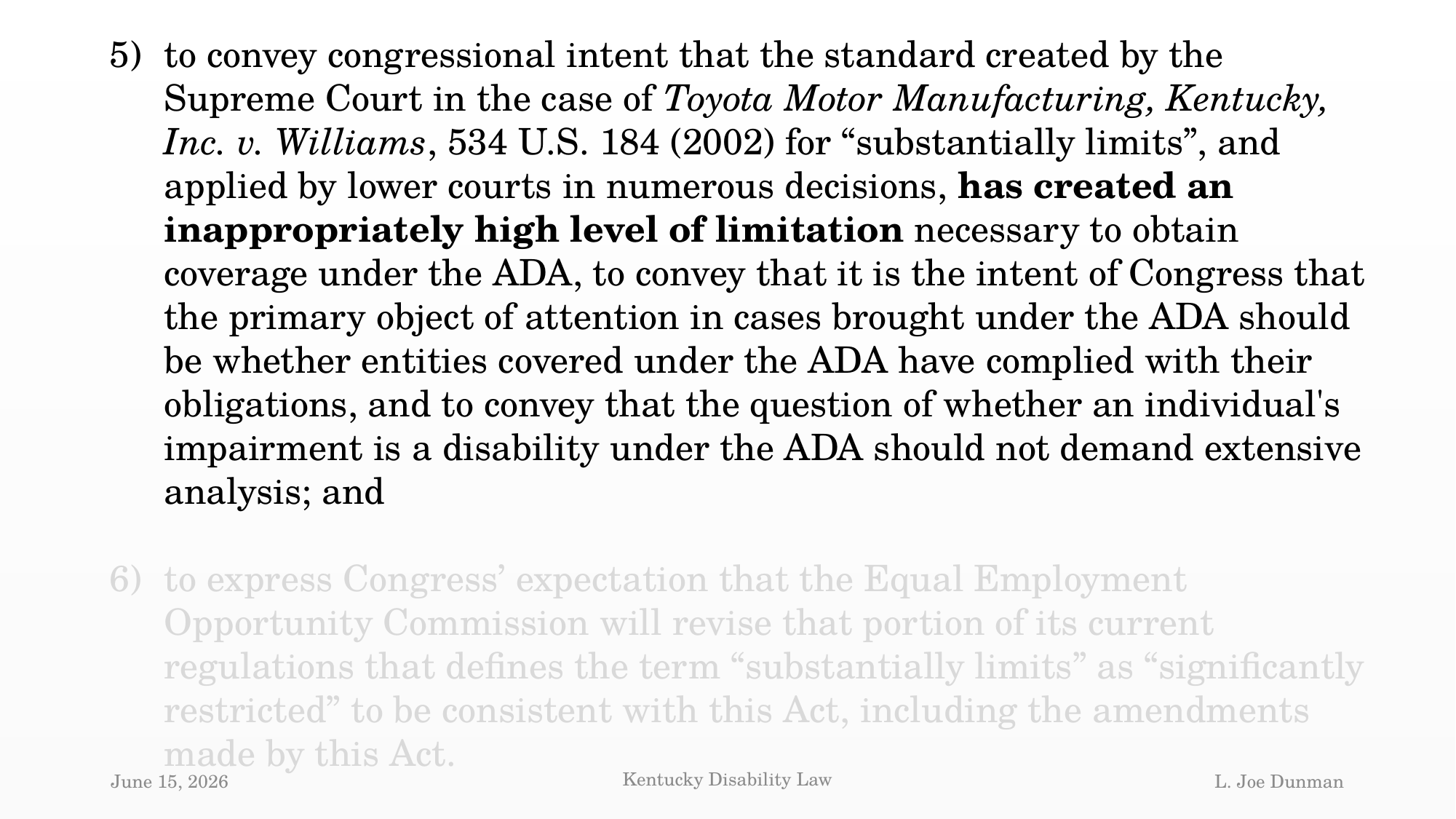

to convey congressional intent that the standard created by the Supreme Court in the case of Toyota Motor Manufacturing, Kentucky, Inc. v. Williams, 534 U.S. 184 (2002) for “substantially limits”, and applied by lower courts in numerous decisions, has created an inappropriately high level of limitation necessary to obtain coverage under the ADA, to convey that it is the intent of Congress that the primary object of attention in cases brought under the ADA should be whether entities covered under the ADA have complied with their obligations, and to convey that the question of whether an individual's impairment is a disability under the ADA should not demand extensive analysis; and

to express Congress’ expectation that the Equal Employment Opportunity Commission will revise that portion of its current regulations that defines the term “substantially limits” as “significantly restricted” to be consistent with this Act, including the amendments made by this Act.
June 15, 2026
Kentucky Disability Law
L. Joe Dunman